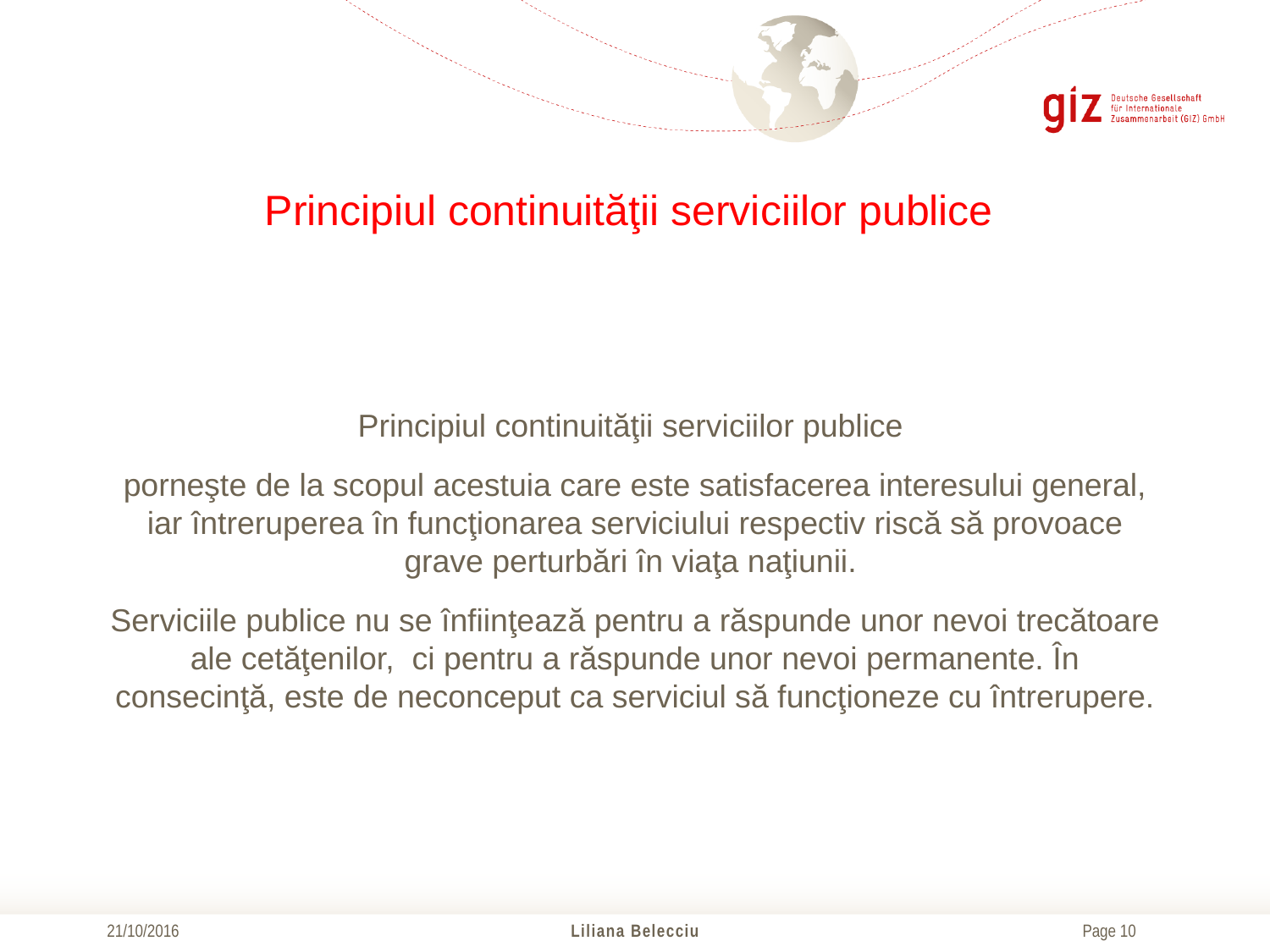

# Principiul continuităţii serviciilor publice

Principiul continuităţii serviciilor publice
porneşte de la scopul acestuia care este satisfacerea interesului general, iar întreruperea în funcţionarea serviciului respectiv riscă să provoace grave perturbări în viaţa naţiunii.
Serviciile publice nu se înfiinţează pentru a răspunde unor nevoi trecătoare ale cetăţenilor,  ci pentru a răspunde unor nevoi permanente. În consecinţă, este de neconceput ca serviciul să funcţioneze cu întrerupere.

21/10/2016
Liliana Belecciu